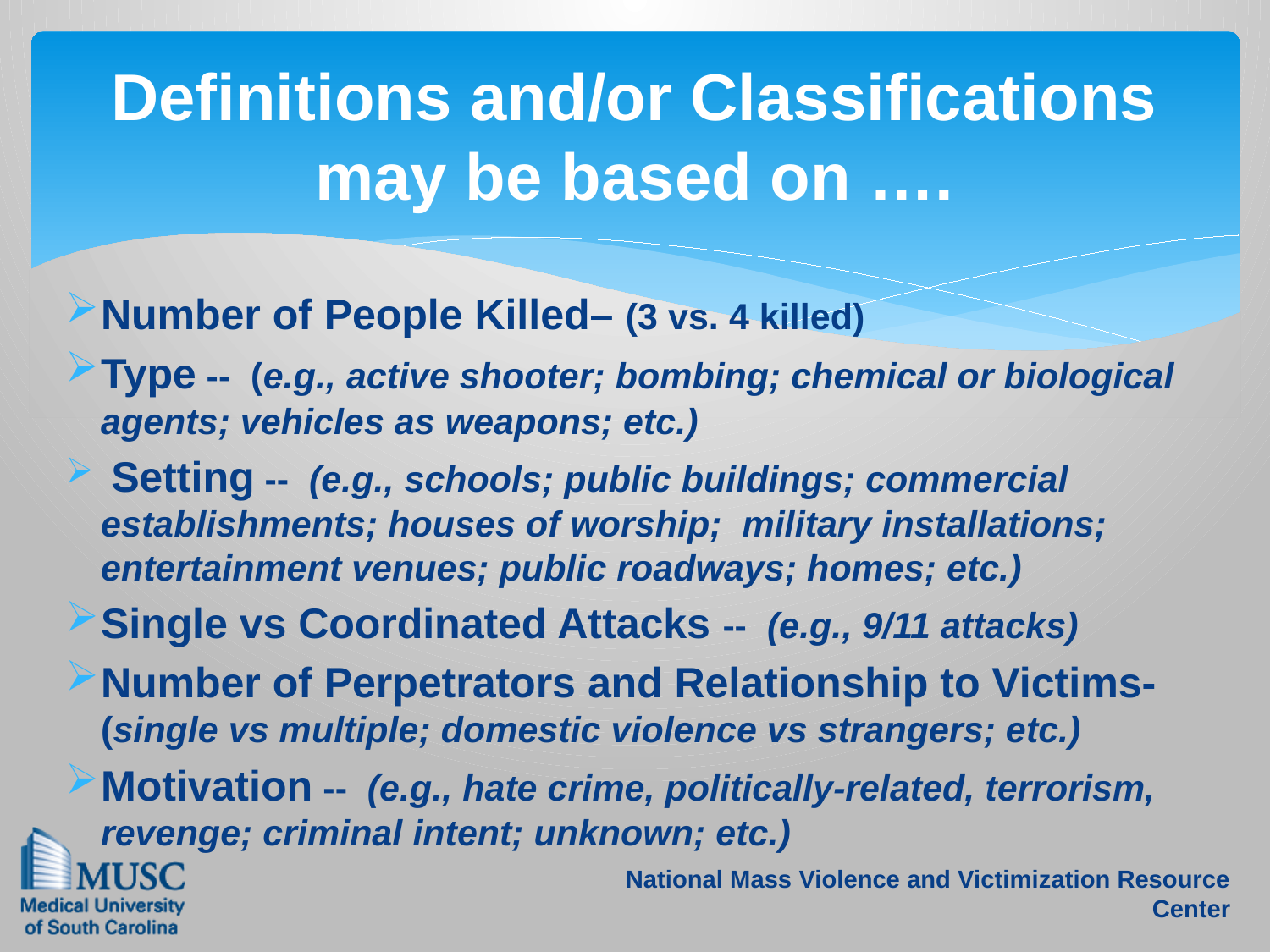

# Definitions and/or Classifications may be based on ….

Number of People Killed– (3 vs. 4 killed)
Type --  (e.g., active shooter; bombing; chemical or biological agents; vehicles as weapons; etc.)
 Setting --  (e.g., schools; public buildings; commercial establishments; houses of worship;  military installations; entertainment venues; public roadways; homes; etc.)
Single vs Coordinated Attacks --  (e.g., 9/11 attacks)
Number of Perpetrators and Relationship to Victims-(single vs multiple; domestic violence vs strangers; etc.)
Motivation --  (e.g., hate crime, politically-related, terrorism, revenge; criminal intent; unknown; etc.)

National Mass Violence and Victimization Resource Center